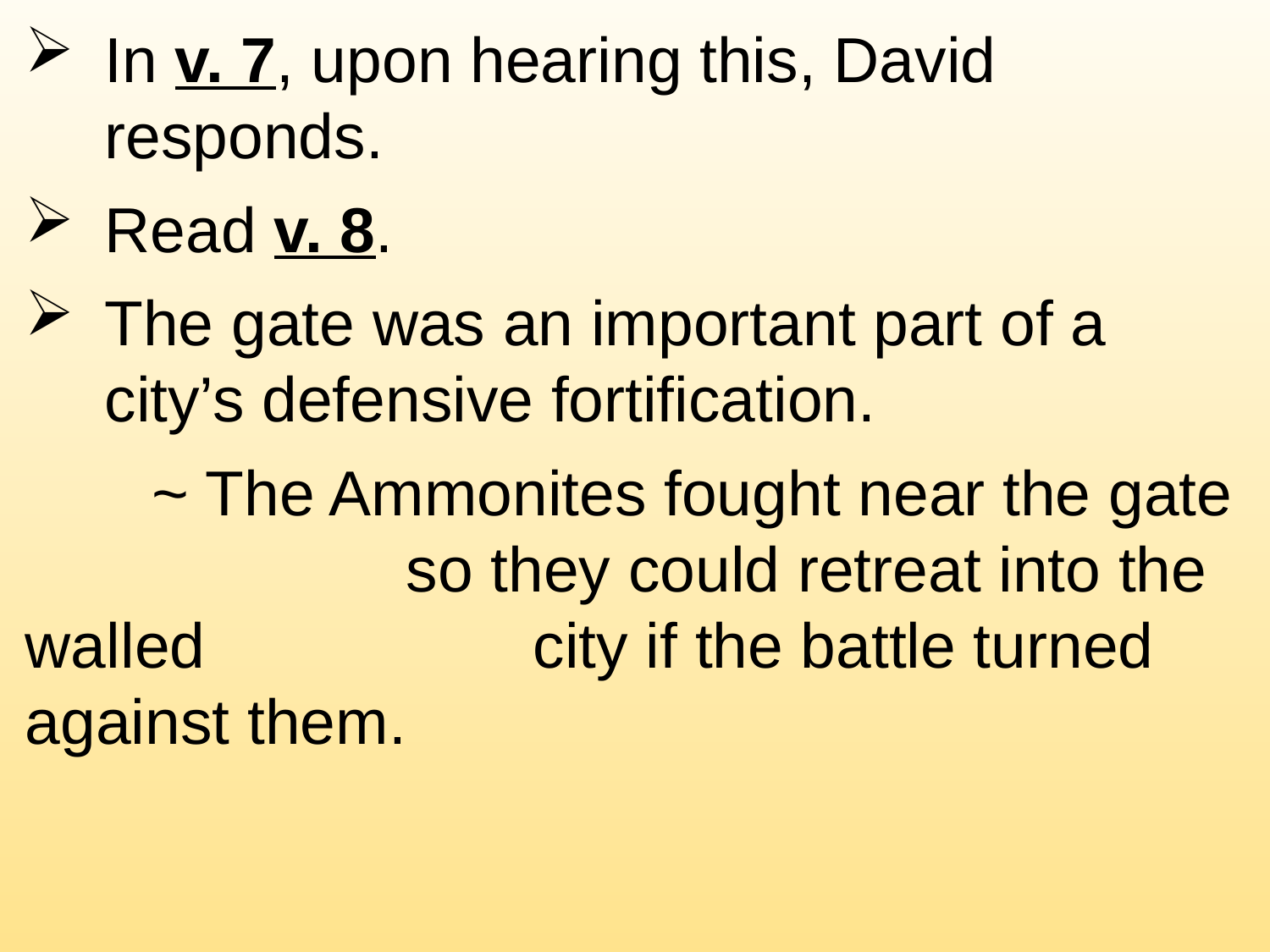

In v. 7, upon hearing this, David responds.
Read v. 8.
The gate was an important part of a city’s defensive fortification.
	~ The Ammonites fought near the gate 			so they could retreat into the walled 			city if the battle turned against them.